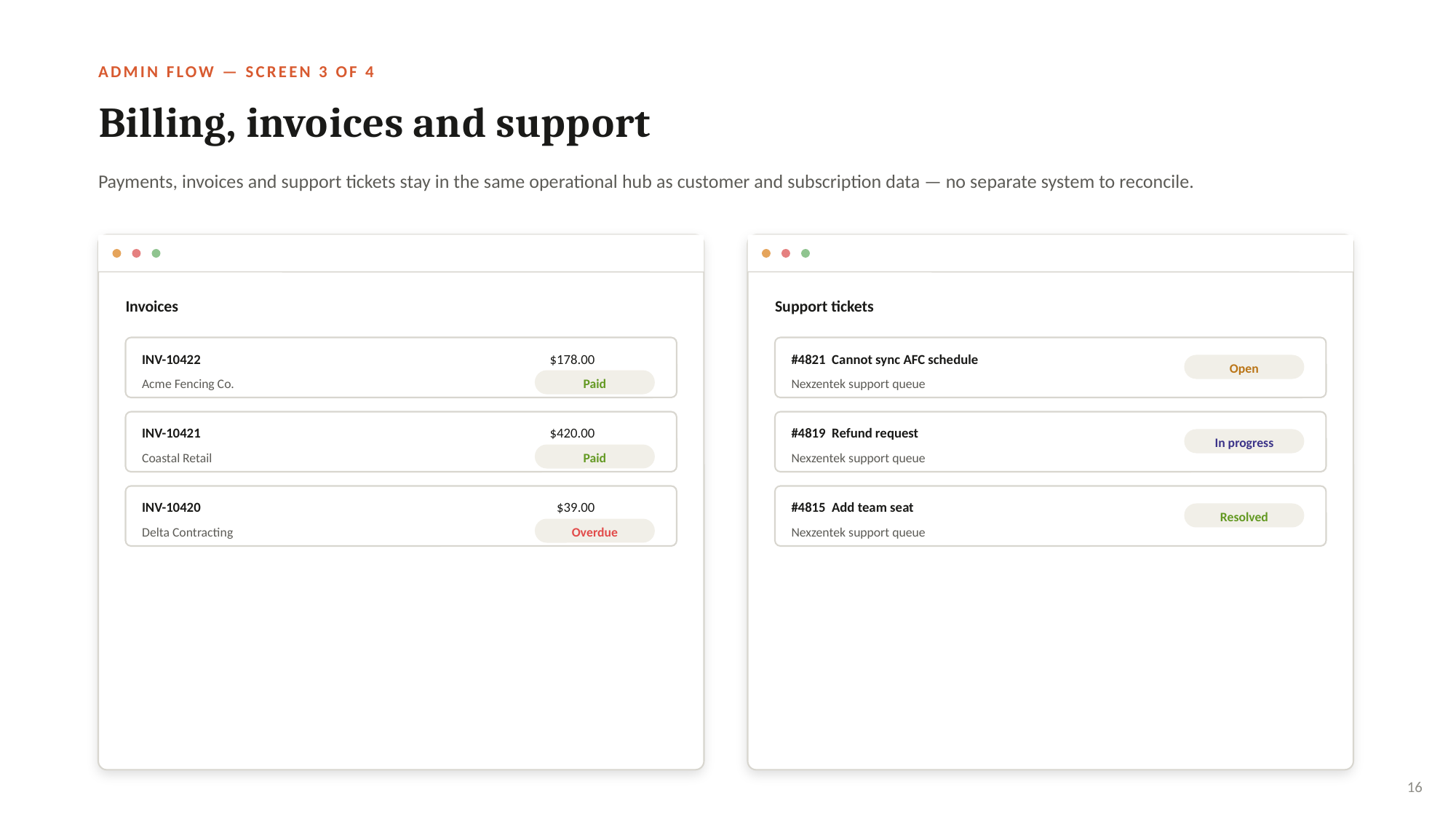

ADMIN FLOW — SCREEN 3 OF 4
Billing, invoices and support
Payments, invoices and support tickets stay in the same operational hub as customer and subscription data — no separate system to reconcile.

Invoices
Support tickets

INV-10422
$178.00
#4821  Cannot sync AFC schedule

Open
Acme Fencing Co.

Paid
Nexzentek support queue

INV-10421
$420.00
#4819  Refund request

In progress
Coastal Retail

Paid
Nexzentek support queue

INV-10420
$39.00
#4815  Add team seat

Resolved
Delta Contracting

Overdue
Nexzentek support queue
16